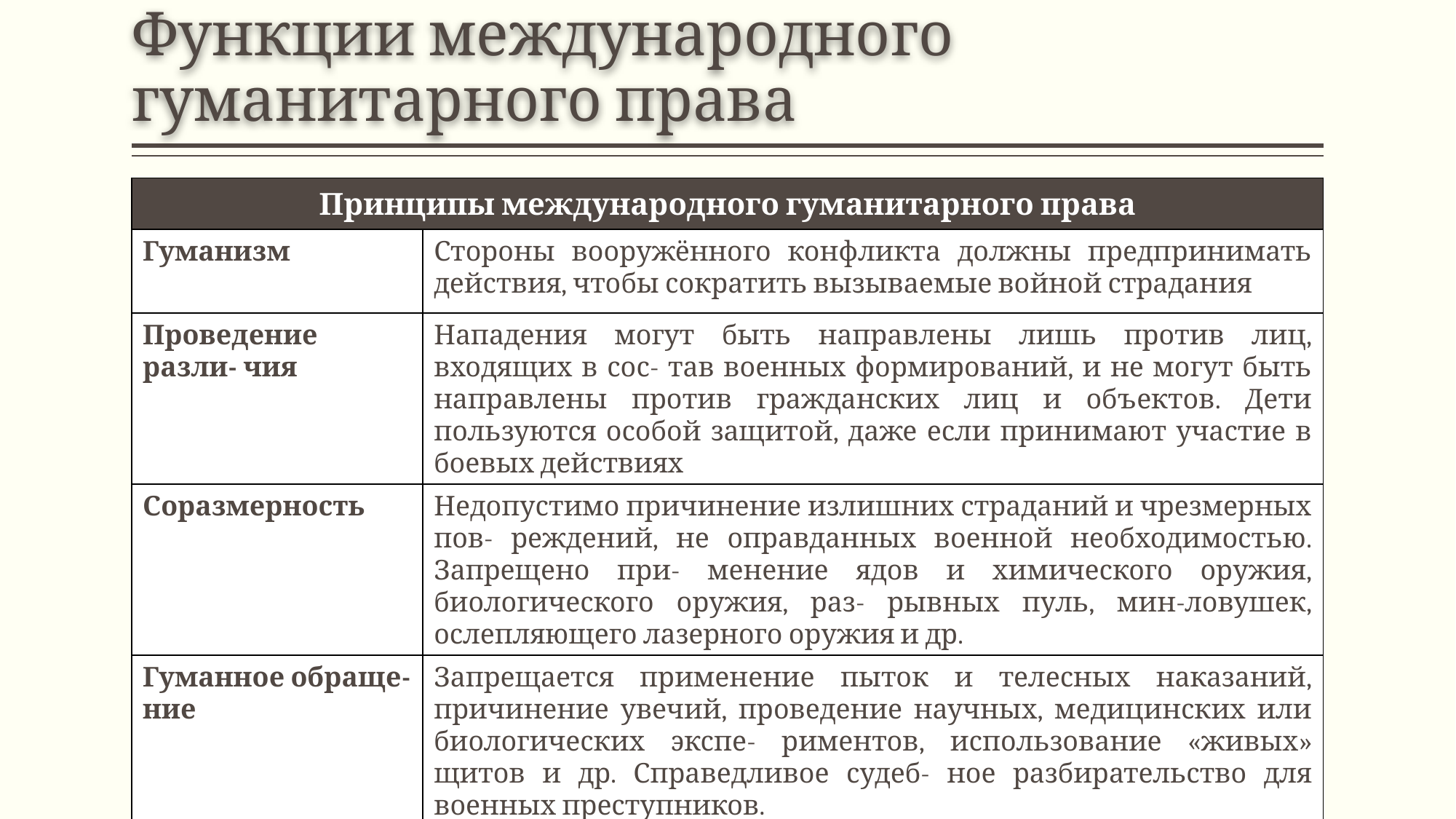

# Функции международного гуманитарного права
| Принципы международного гуманитарного права |  |
| --- | --- |
| Гуманизм | Стороны вооружённого конфликта должны предпринимать действия, чтобы сократить вызываемые войной страдания |
| Проведение разли- чия | Нападения могут быть направлены лишь против лиц, входящих в сос- тав военных формирований, и не могут быть направлены против гражданских лиц и объектов. Дети пользуются особой защитой, даже если принимают участие в боевых действиях |
| Соразмерность | Недопустимо причинение излишних страданий и чрезмерных пов- реждений, не оправданных военной необходимостью. Запрещено при- менение ядов и химического оружия, биологического оружия, раз- рывных пуль, мин-ловушек, ослепляющего лазерного оружия и др. |
| Гуманное обраще- ние | Запрещается применение пыток и телесных наказаний, причинение увечий, проведение научных, медицинских или биологических экспе- риментов, использование «живых» щитов и др. Справедливое судеб- ное разбирательство для военных преступников. |